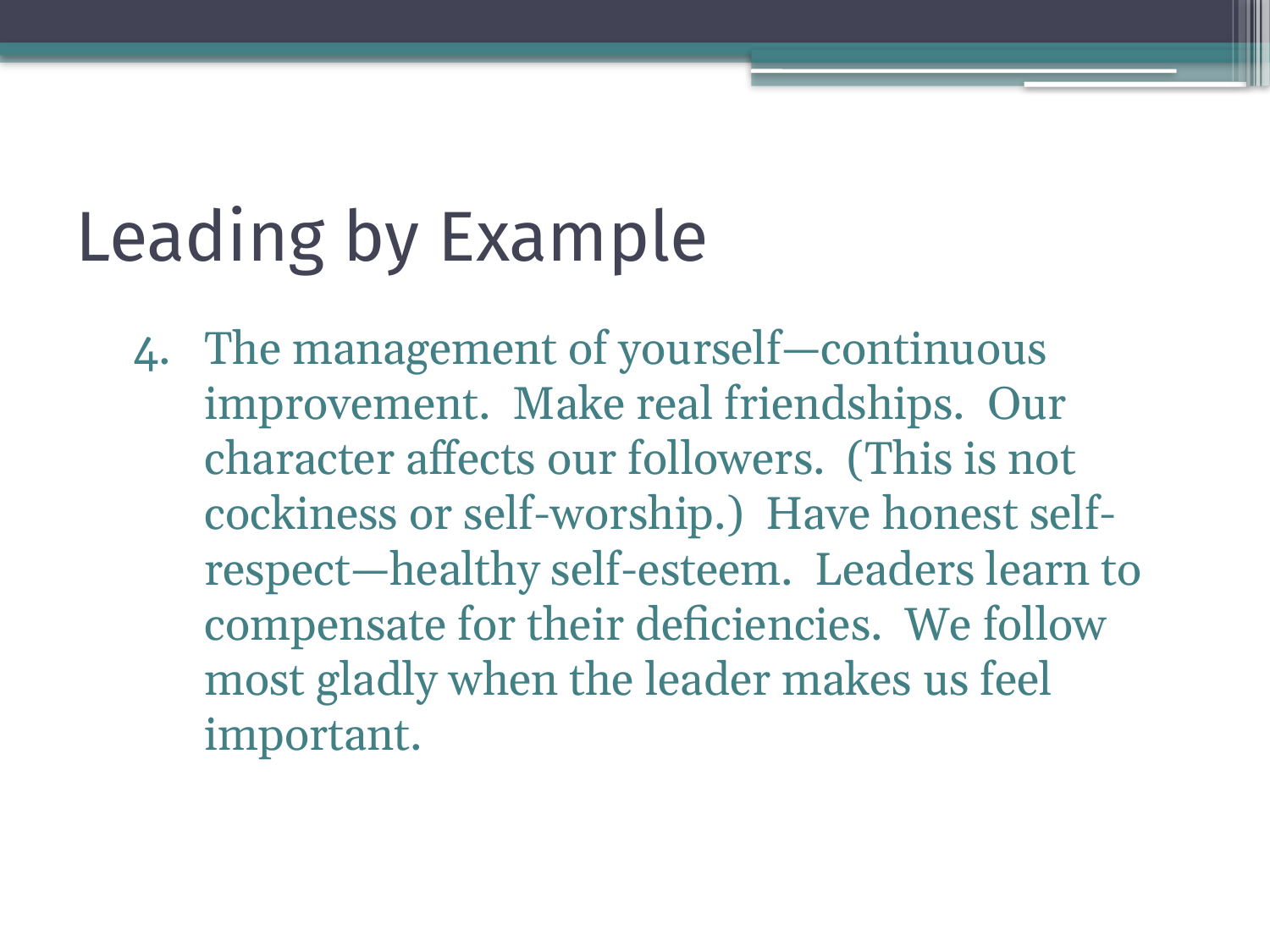

# Leading by Example
The management of yourself—continuous improvement.  Make real friendships.  Our character affects our followers.  (This is not cockiness or self-worship.)  Have honest self-respect—healthy self-esteem.  Leaders learn to compensate for their deficiencies.  We follow most gladly when the leader makes us feel important.